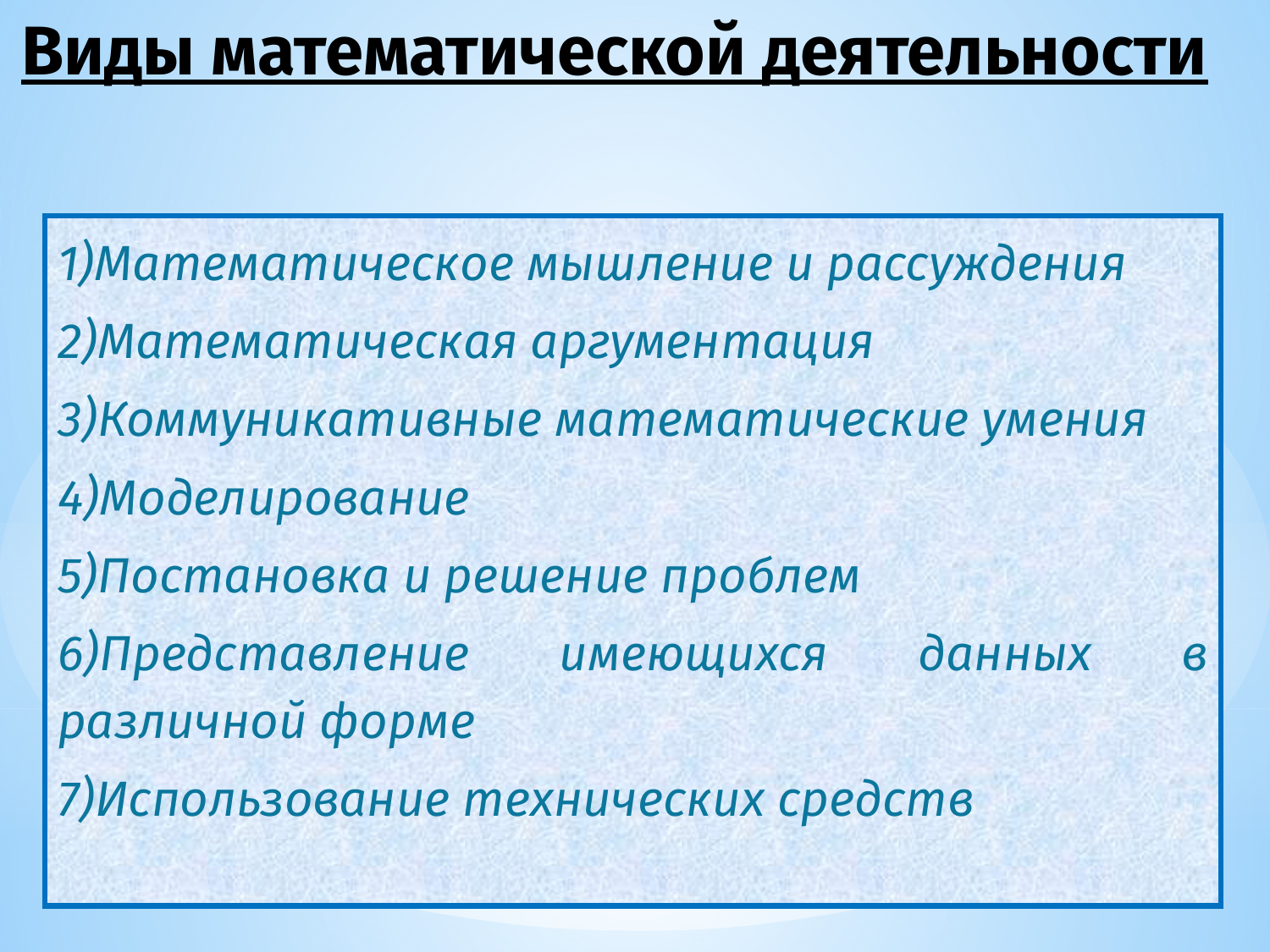

# Виды математической деятельности
1)Математическое мышление и рассуждения
2)Математическая аргументация
3)Коммуникативные математические умения
4)Моделирование
5)Постановка и решение проблем
6)Представление имеющихся данных в различной форме
7)Использование технических средств